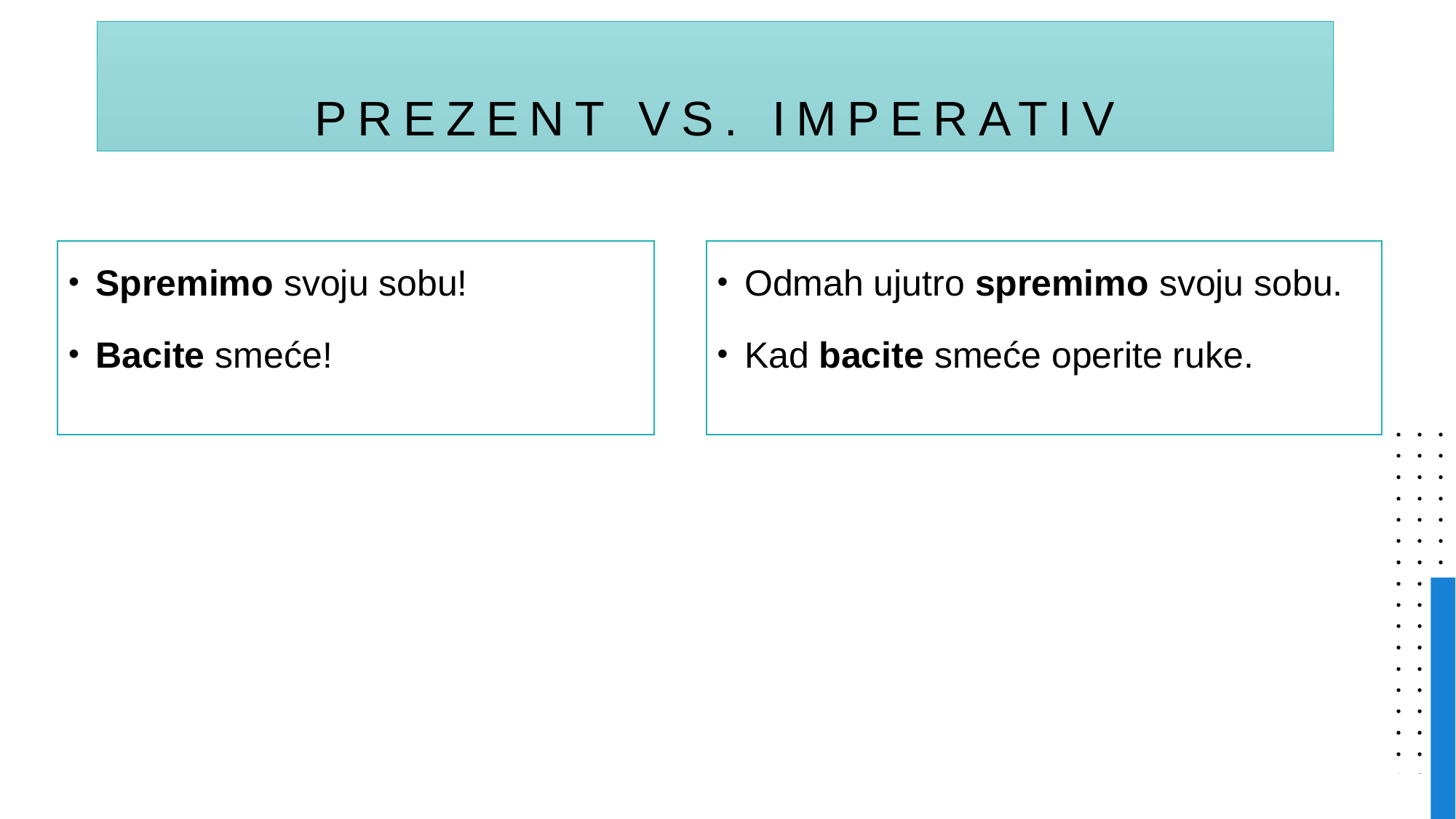

# Prezent vs. imperativ
Spremimo svoju sobu!
Bacite smeće!
Odmah ujutro spremimo svoju sobu.
Kad bacite smeće operite ruke.